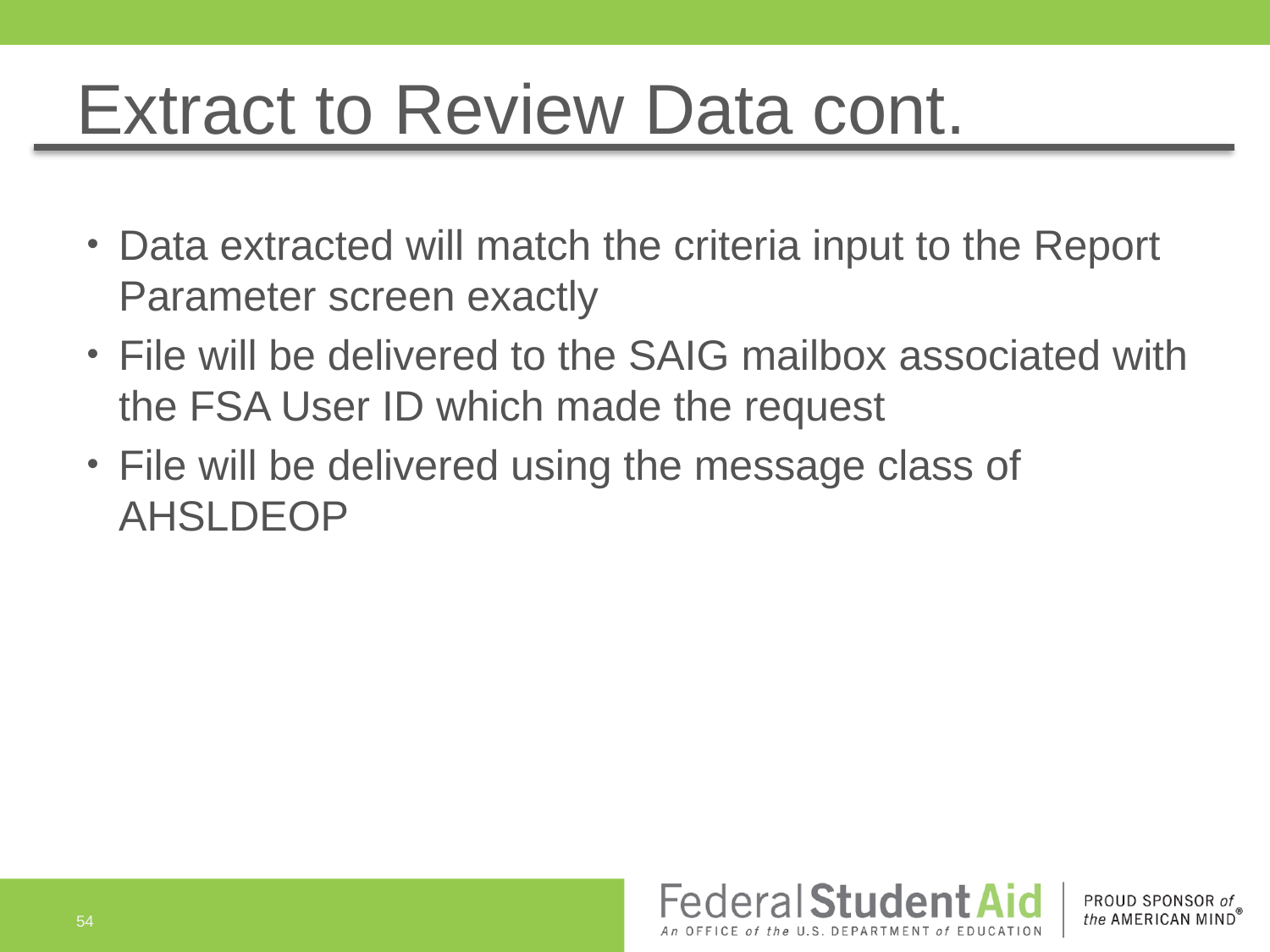

# Extract to Review Data cont.
Data extracted will match the criteria input to the Report Parameter screen exactly
File will be delivered to the SAIG mailbox associated with the FSA User ID which made the request
File will be delivered using the message class of AHSLDEOP
54